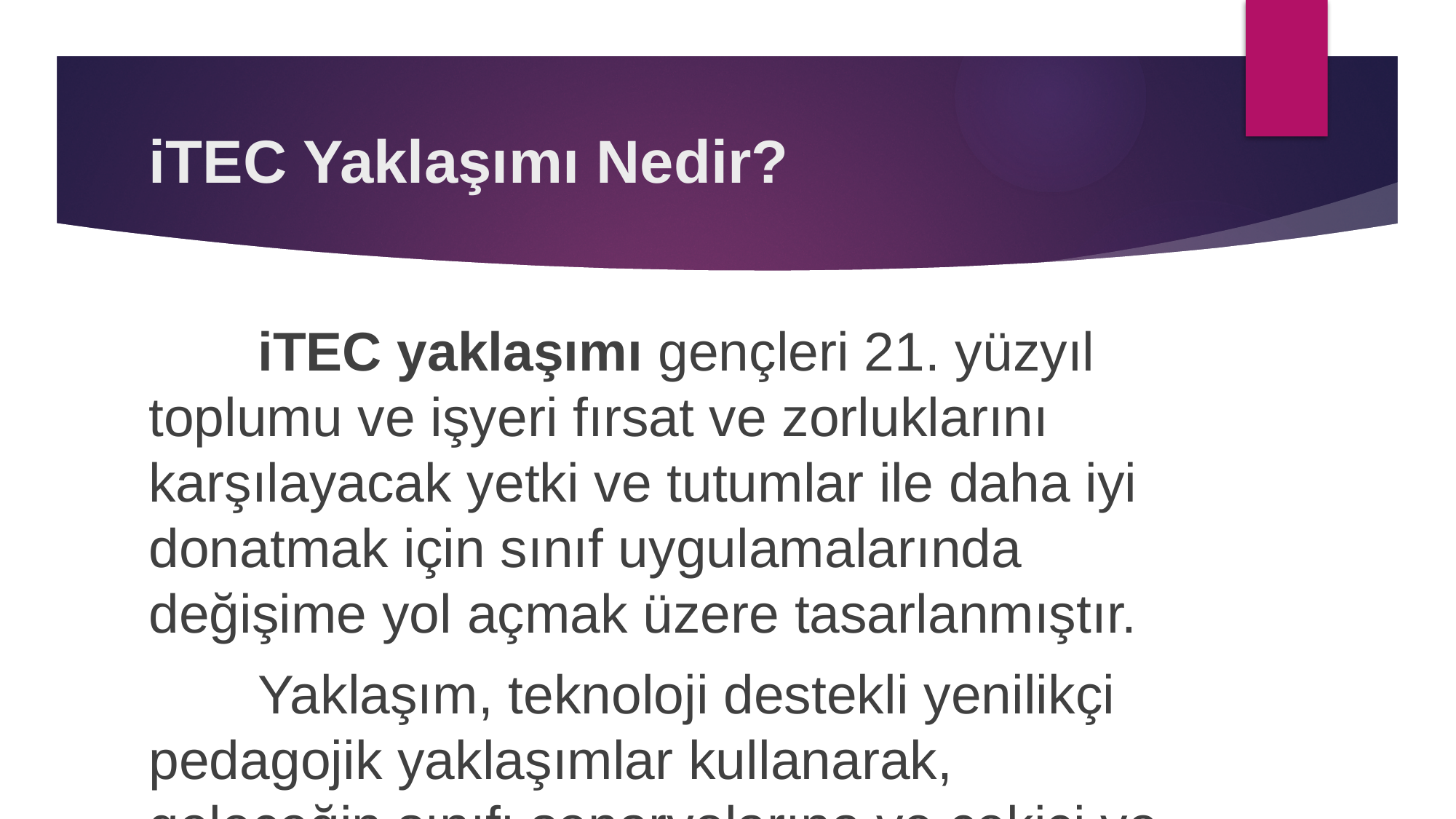

# iTEC Yaklaşımı Nedir?
	iTEC yaklaşımı gençleri 21. yüzyıl toplumu ve işyeri fırsat ve zorluklarını karşılayacak yetki ve tutumlar ile daha iyi donatmak için sınıf uygulamalarında değişime yol açmak üzere tasarlanmıştır.
	Yaklaşım, teknoloji destekli yenilikçi pedagojik yaklaşımlar kullanarak, geleceğin sınıfı senaryolarına ve çekici ve etkili Öğrenme Aktiviteleri sistematik tasarımına dayanır.